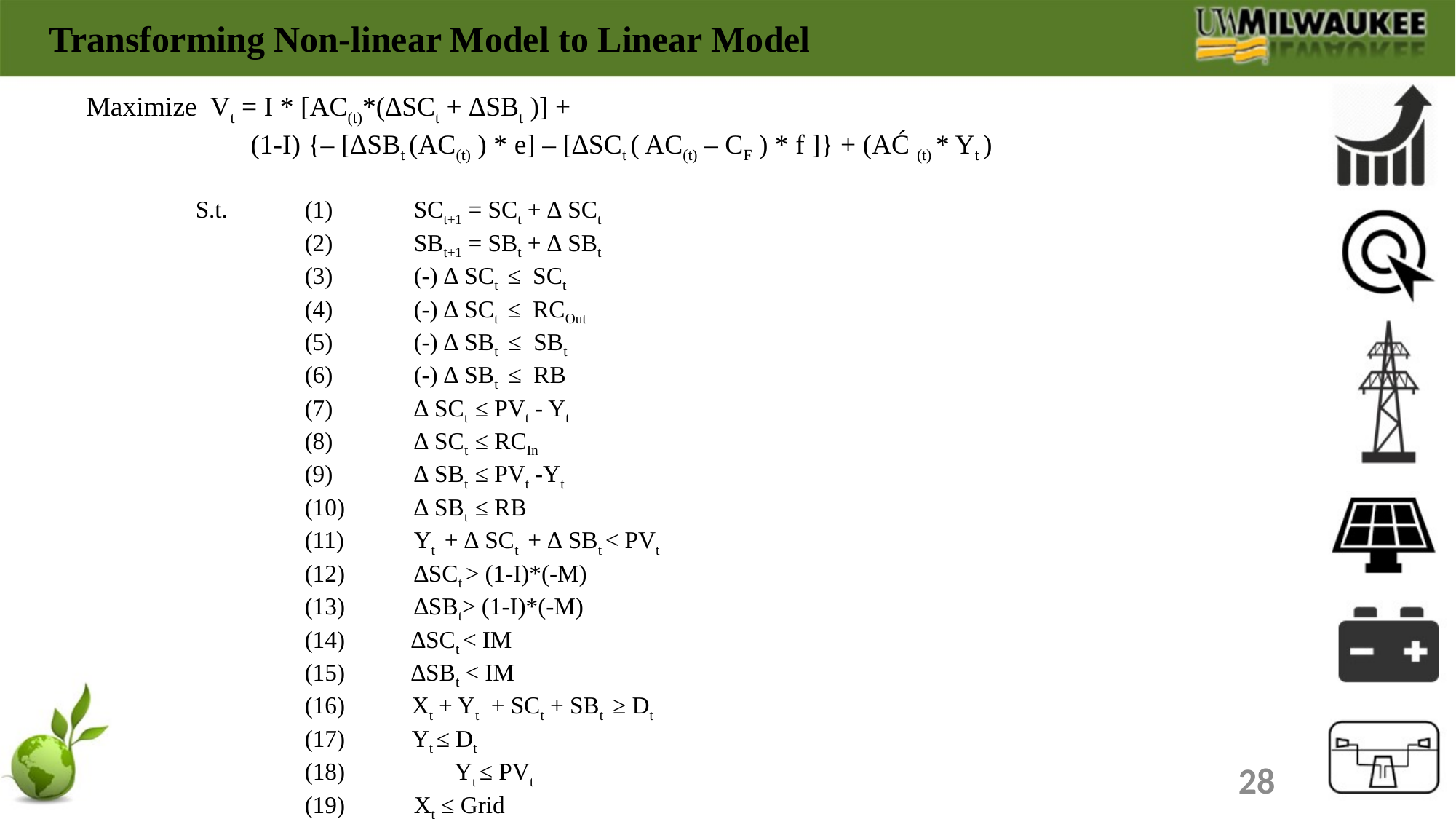

Transforming Non-linear Model to Linear Model
Maximize  Vt = I * [AC(t)*(∆SCt + ∆SBt )] +						        (1-I) {– [∆SBt (AC(t) ) * e] – [∆SCt ( AC(t) – CF ) * f ]} + (AĆ (t) * Yt )

S.t.	(1)	SCt+1 = SCt + ∆ SCt
(2) 	SBt+1 = SBt + ∆ SBt
(3)	(-) ∆ SCt  ≤  SCt
(4)	(-) ∆ SCt  ≤  RCOut
(5)	(-) ∆ SBt   ≤  SBt
(6)	(-) ∆ SBt   ≤  RB
(7)	∆ SCt  ≤ PVt - Yt
(8)	∆ SCt  ≤ RCIn
(9)	∆ SBt  ≤ PVt -Yt
(10)	∆ SBt  ≤ RB
(11)	Yt  + ∆ SCt  + ∆ SBt < PVt
(12)	∆SCt > (1-I)*(-M)
(13)	∆SBt> (1-I)*(-M)
(14)           ∆SCt < IM
(15)           ∆SBt < IM
           Xt + Yt  + SCt + SBt  ≥ Dt
           Yt ≤ Dt
 	Yt ≤ PVt
(19)	Xt ≤ Grid
	ti ∈ {0, 1,…..,23}, I ∈ {0,1}, {Xt , Yt , ∆ SCt , ∆ SB } ≥ 0
28